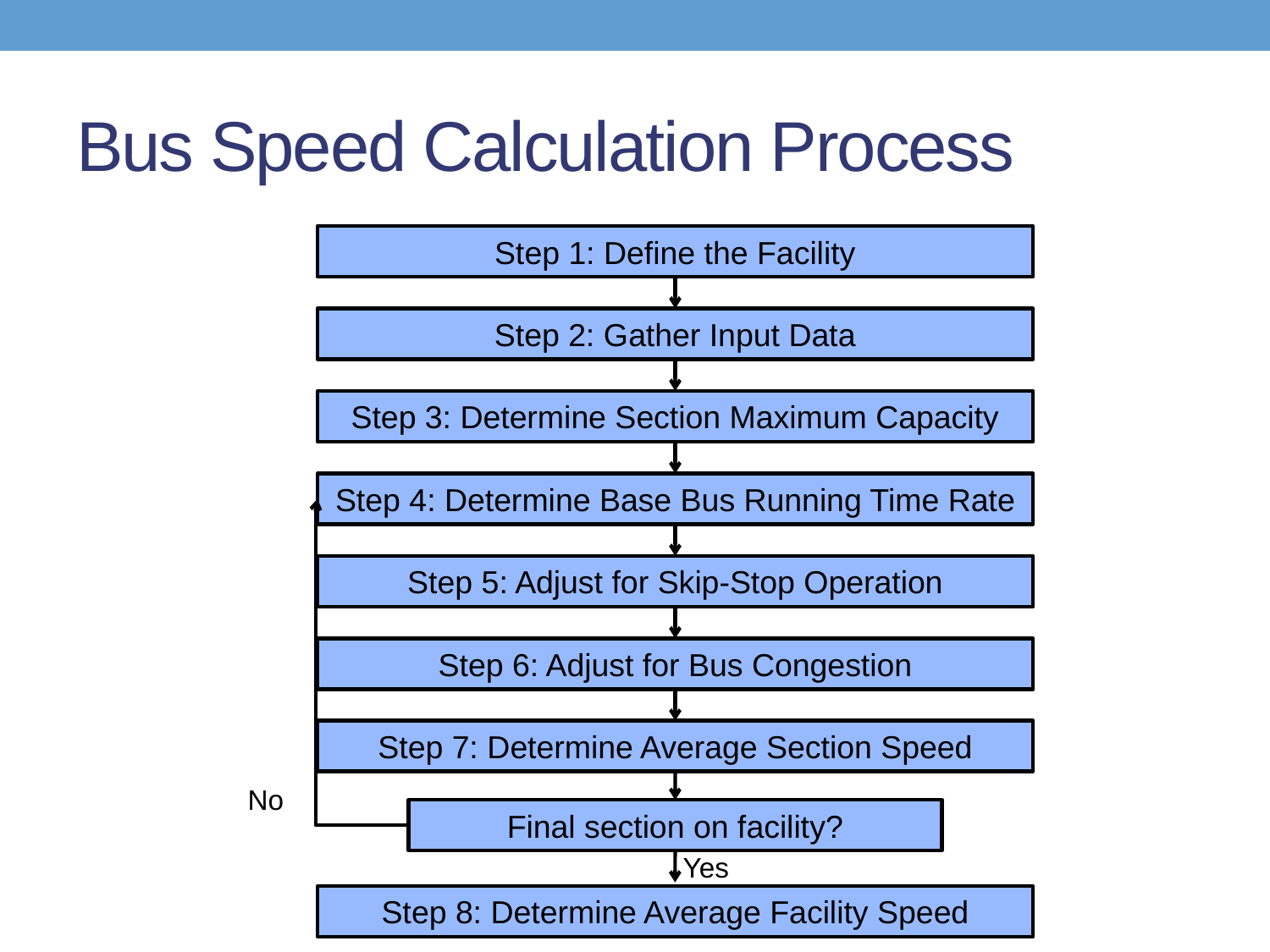

# Bus Speed Calculation Process
Step 1: Define the Facility
Step 2: Gather Input Data
Step 3: Determine Section Maximum Capacity
Step 4: Determine Base Bus Running Time Rate
Step 5: Adjust for Skip-Stop Operation
Step 6: Adjust for Bus Congestion
Step 7: Determine Average Section Speed
No
Final section on facility?
Yes
Step 8: Determine Average Facility Speed